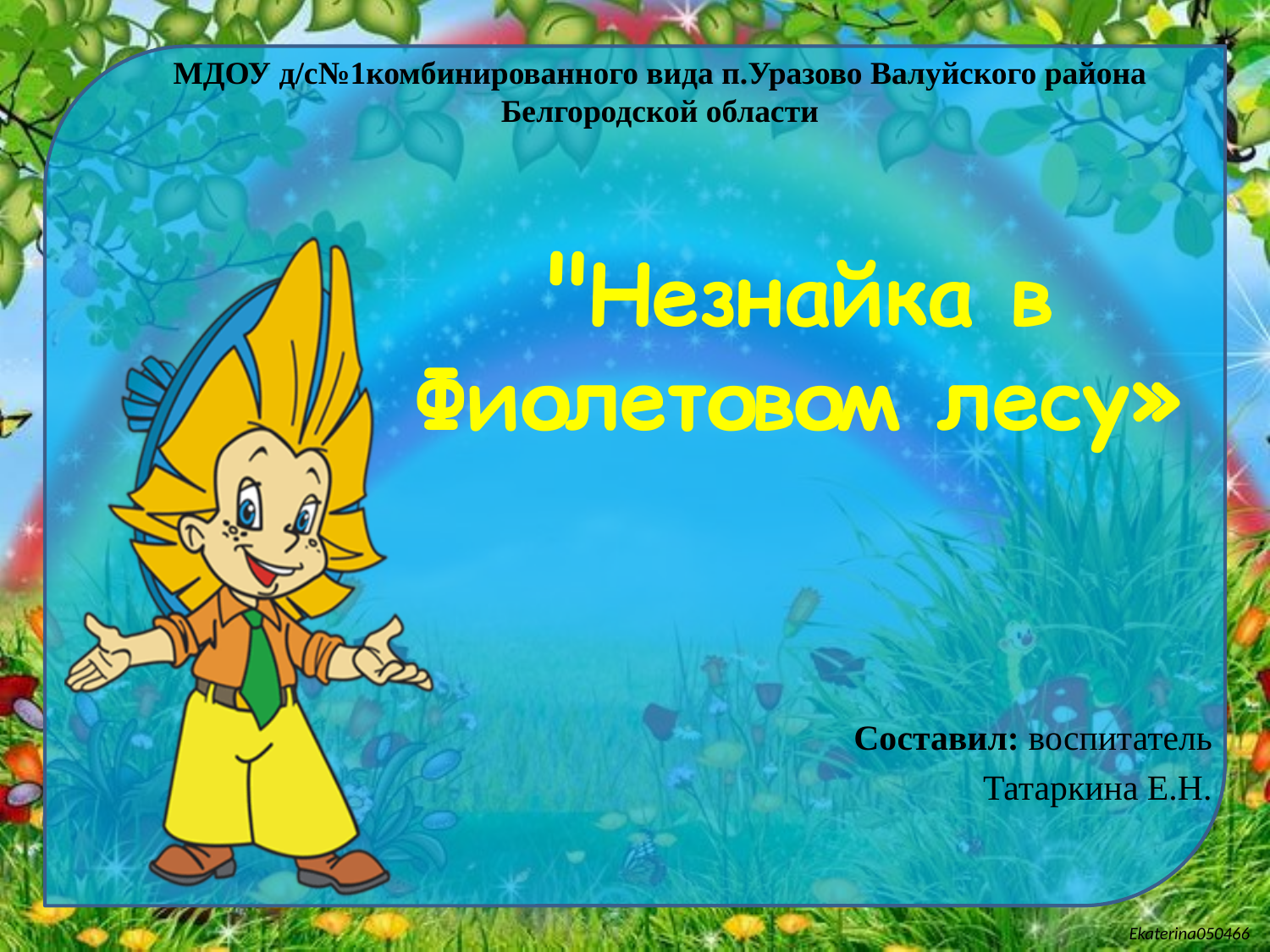

МДОУ д/с№1комбинированного вида п.Уразово Валуйского района Белгородской области

# "Незнайка в Фиолетовом лесу»
Составил: воспитатель
Татаркина Е.Н.